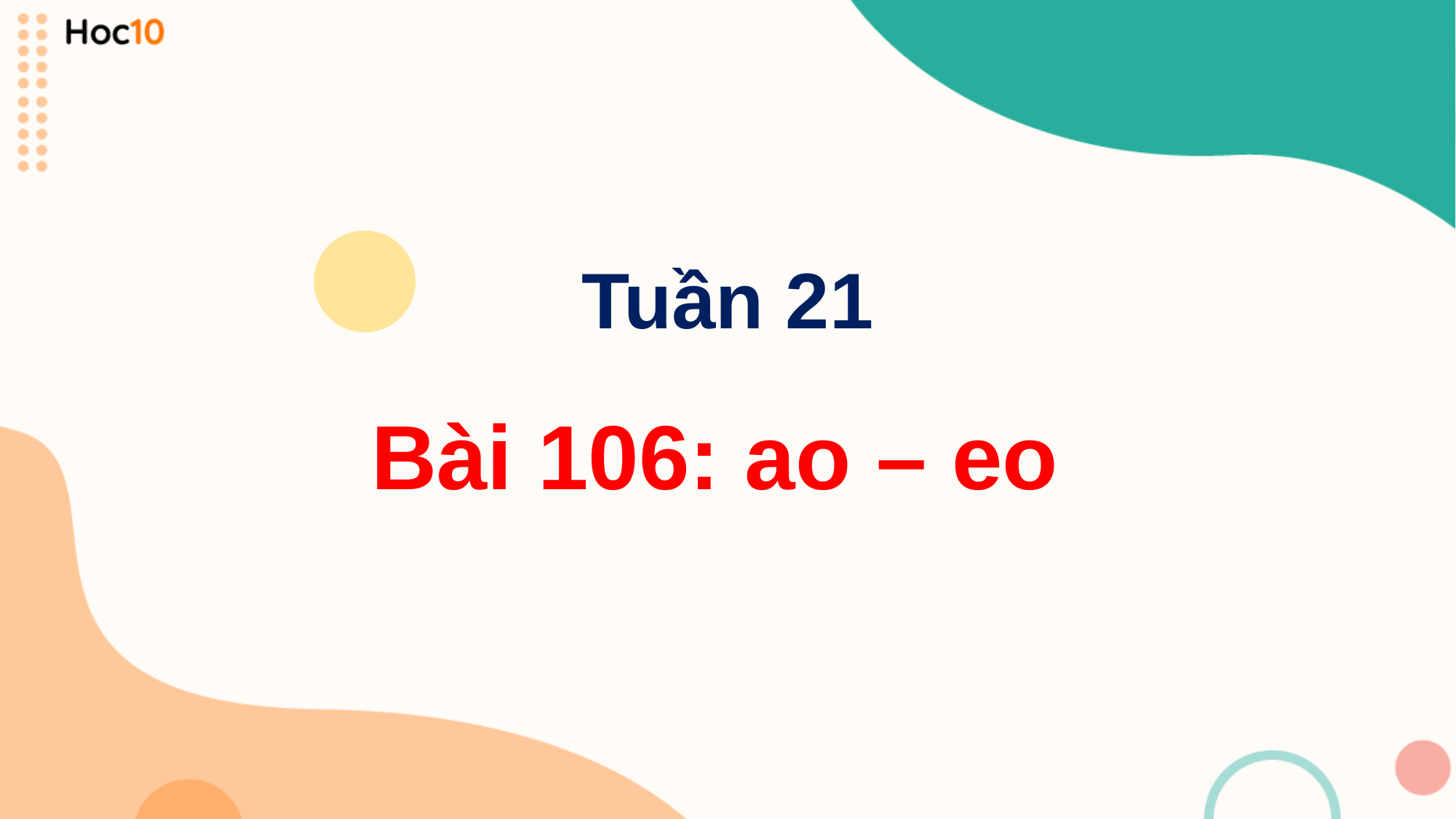

Tuần 21
Bài 106: ao – eo